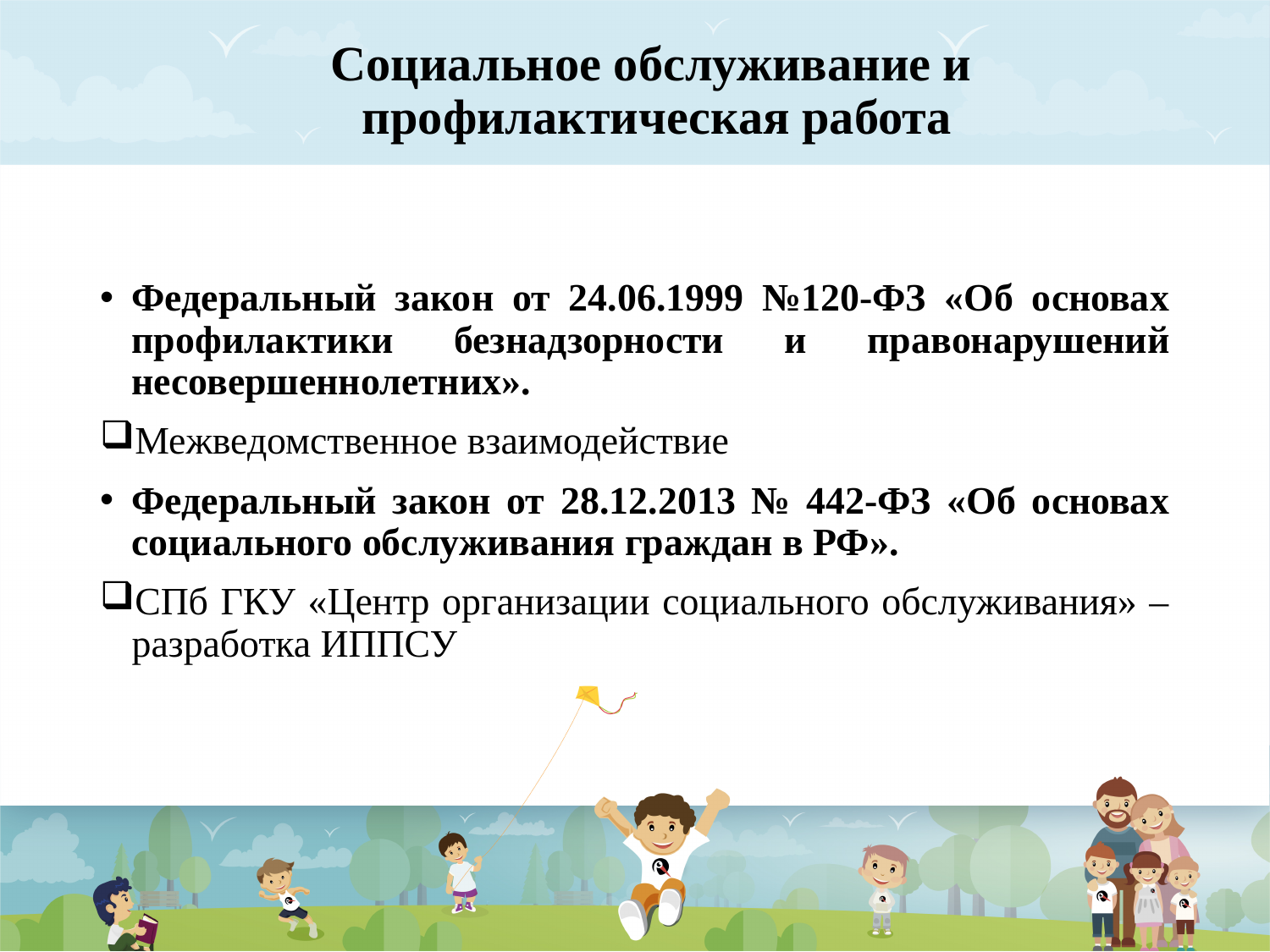

# Социальное обслуживание и профилактическая работа

Федеральный закон от 24.06.1999 №120-ФЗ «Об основах профилактики безнадзорности и правонарушений несовершеннолетних».
Межведомственное взаимодействие
Федеральный закон от 28.12.2013 № 442-ФЗ «Об основах социального обслуживания граждан в РФ».
СПб ГКУ «Центр организации социального обслуживания» – разработка ИППСУ